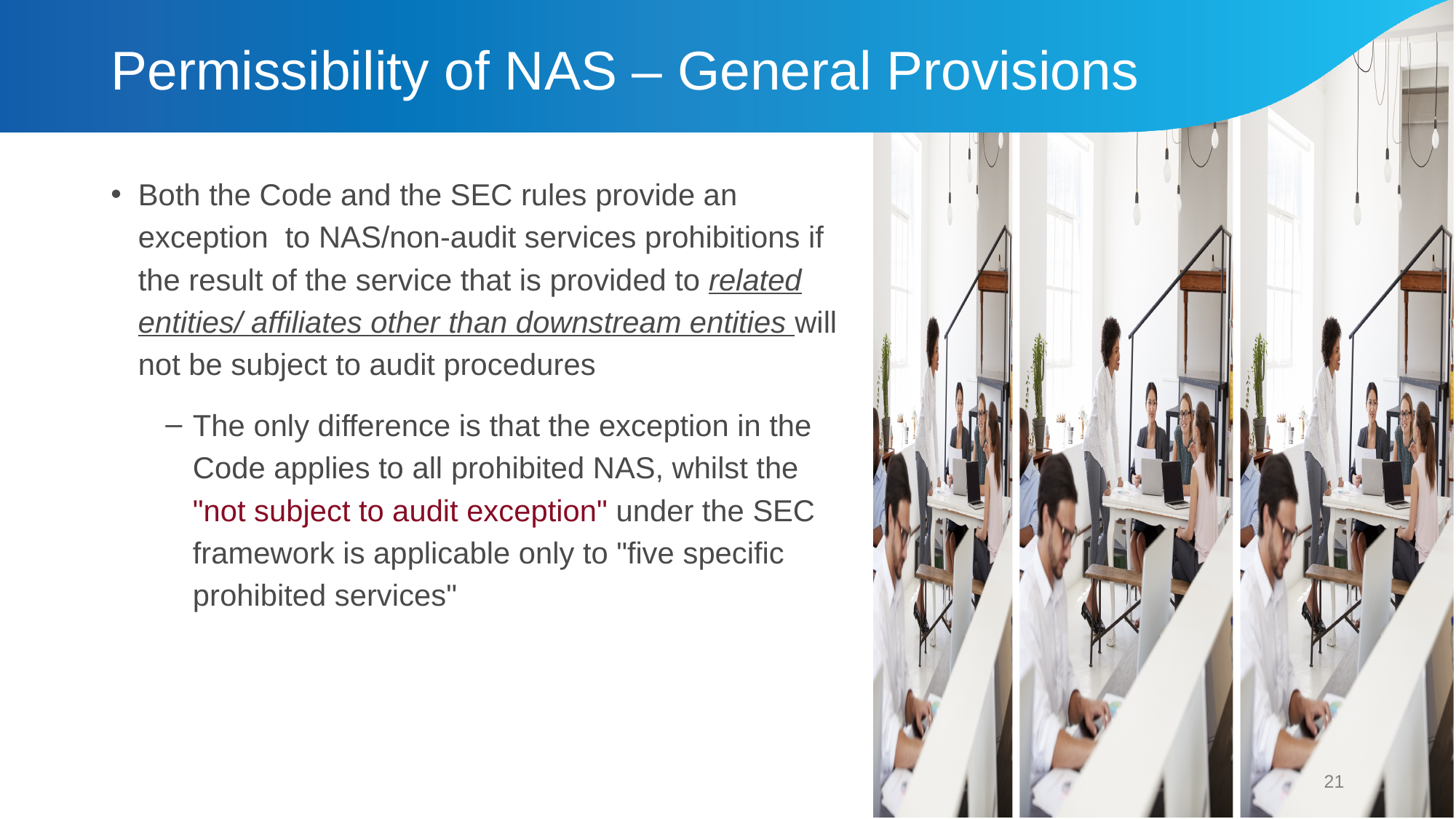

# Permissibility of NAS – General Provisions
Both the Code and the SEC rules provide an exception  to NAS/non-audit services prohibitions if the result of the service that is provided to related entities/ affiliates other than downstream entities will not be subject to audit procedures
The only difference is that the exception in the Code applies to all prohibited NAS, whilst the "not subject to audit exception" under the SEC framework is applicable only to "five specific prohibited services"

21